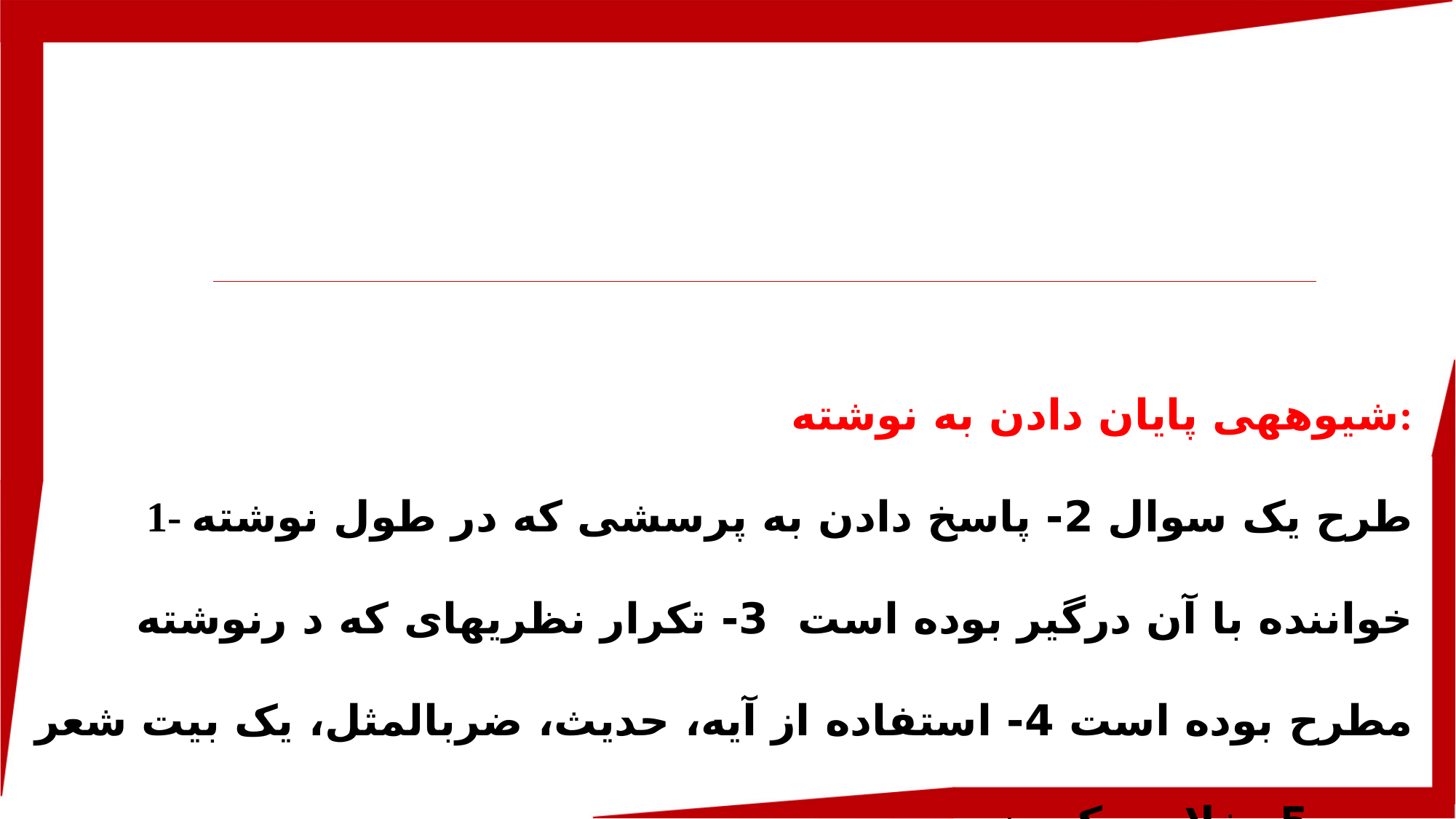

شیوه­هی پایان دادن به نوشته:
 1- طرح یک سوال 2- پاسخ دادن به پرسشی که در طول نوشته خواننده با آن درگیر بوده است  3- تکرار نظریه­ای که د رنوشته مطرح بوده است 4- استفاده از آیه، حدیث، ضرب­ا­لمثل، یک بیت شعر و... 5- خلاصه کردن